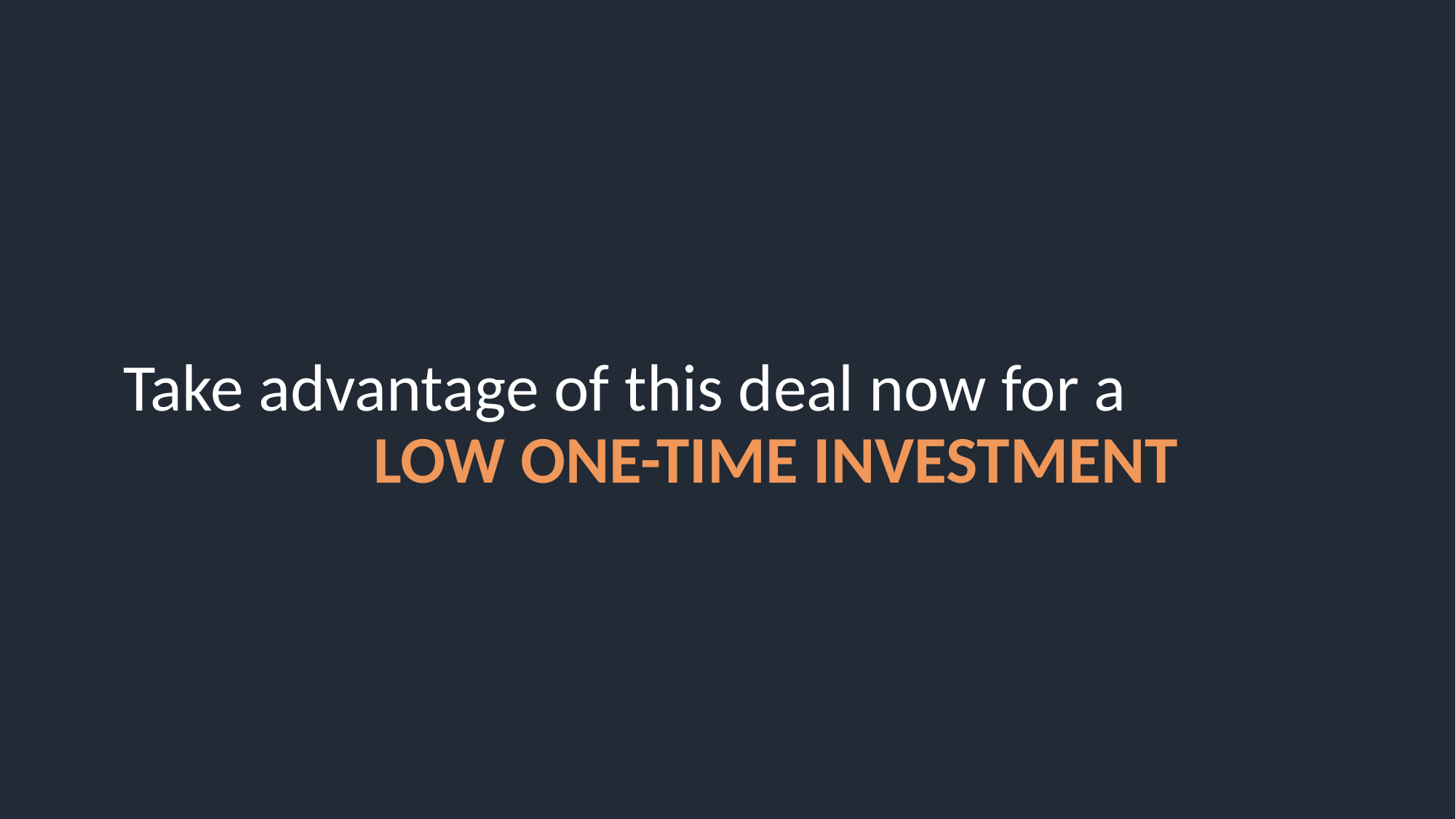

Take advantage of this deal now for a                     LOW ONE-TIME INVESTMENT